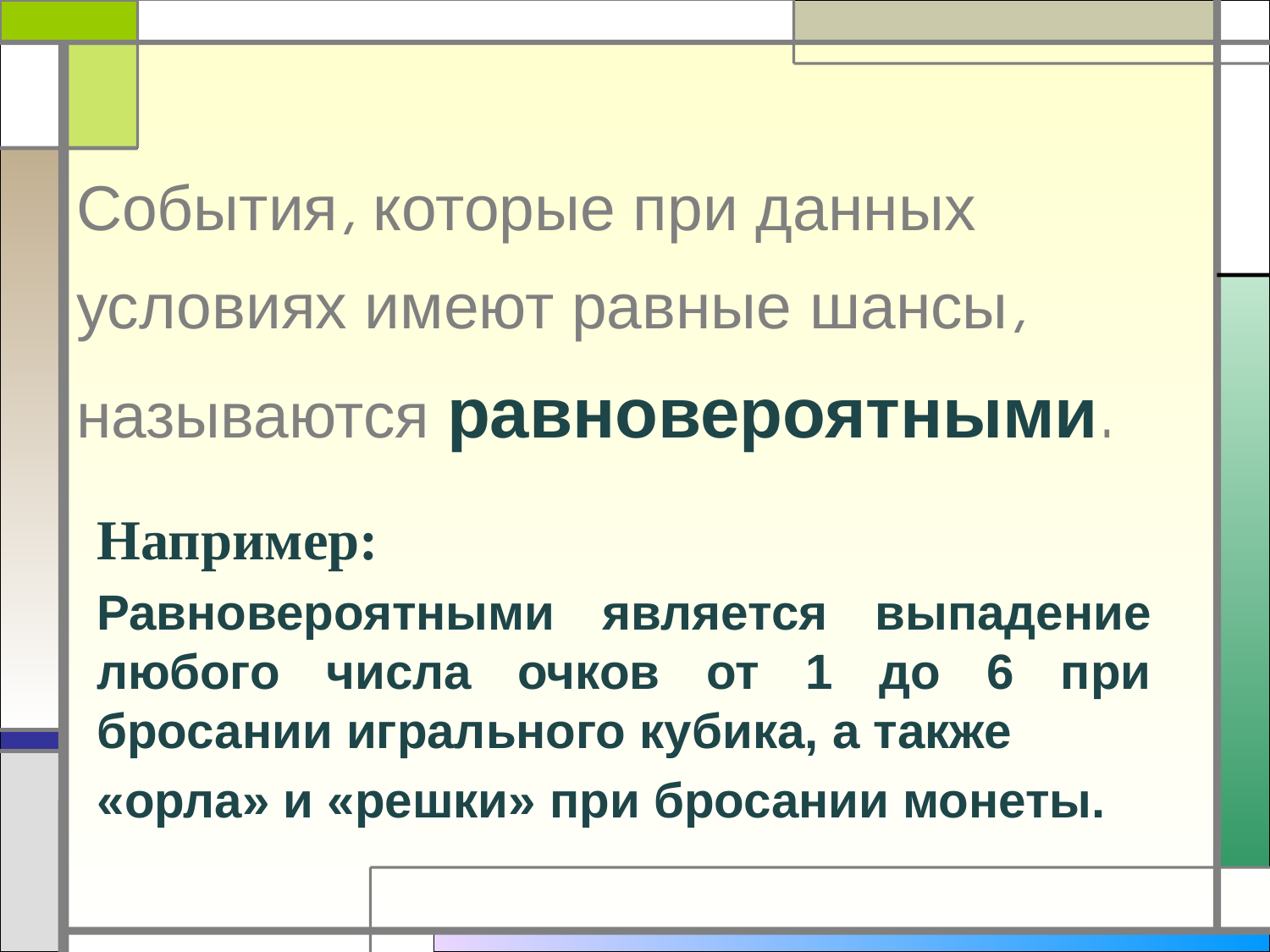

События, которые при данных условиях имеют равные шансы, называются равновероятными.
Например:
Равновероятными является выпадение любого числа очков от 1 до 6 при бросании игрального кубика, а также
«орла» и «решки» при бросании монеты.